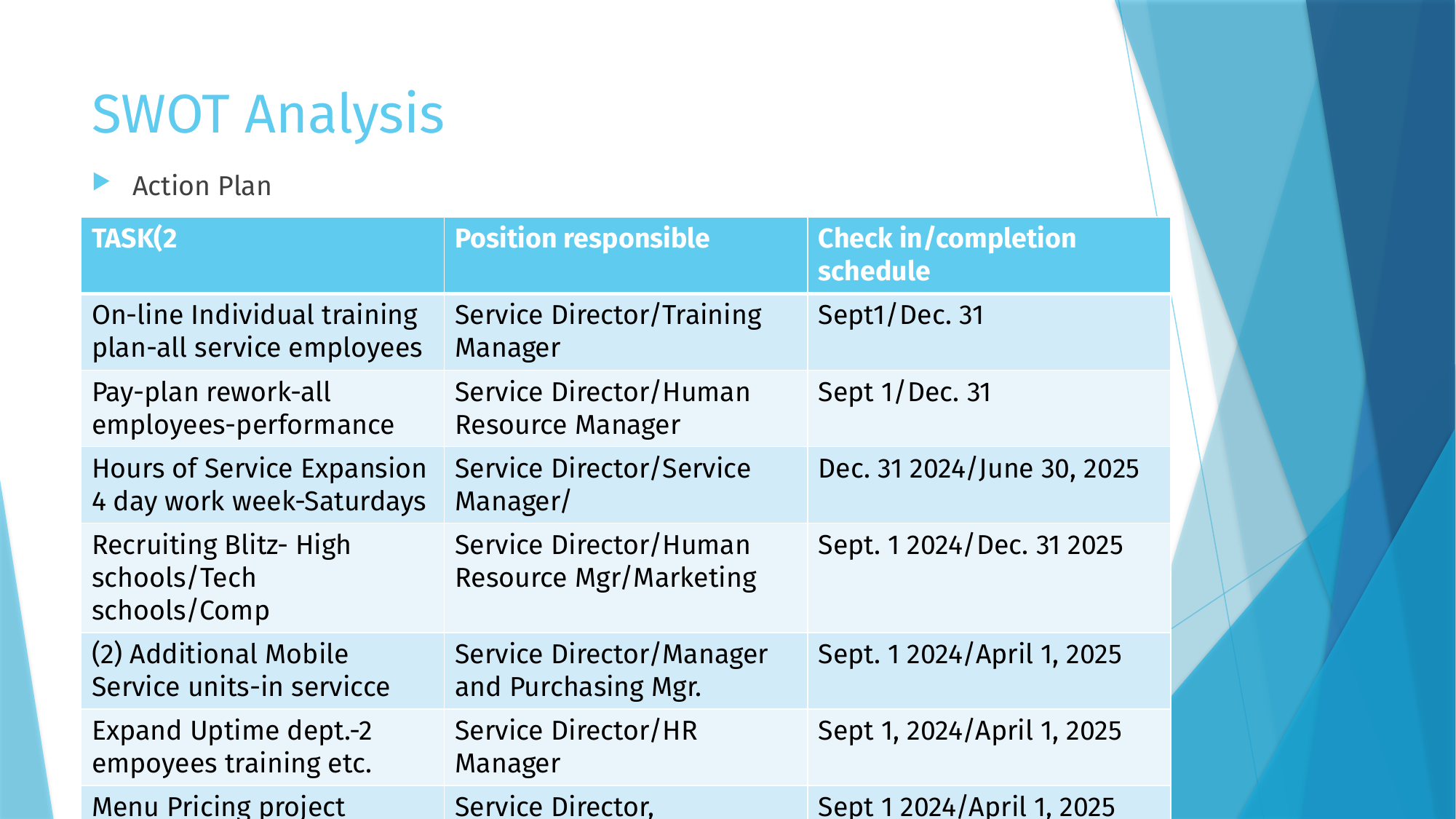

# SWOT Analysis
Action Plan

| TASK(2 | Position responsible | Check in/completion schedule |
| --- | --- | --- |
| On-line Individual training plan-all service employees | Service Director/Training Manager | Sept1/Dec. 31 |
| Pay-plan rework-all employees-performance | Service Director/Human Resource Manager | Sept 1/Dec. 31 |
| Hours of Service Expansion 4 day work week-Saturdays | Service Director/Service Manager/ | Dec. 31 2024/June 30, 2025 |
| Recruiting Blitz- High schools/Tech schools/Comp | Service Director/Human Resource Mgr/Marketing | Sept. 1 2024/Dec. 31 2025 |
| (2) Additional Mobile Service units-in servicce | Service Director/Manager and Purchasing Mgr. | Sept. 1 2024/April 1, 2025 |
| Expand Uptime dept.-2 empoyees training etc. | Service Director/HR Manager | Sept 1, 2024/April 1, 2025 |
| Menu Pricing project | Service Director, Managers/Marketing | Sept 1 2024/April 1, 2025 |